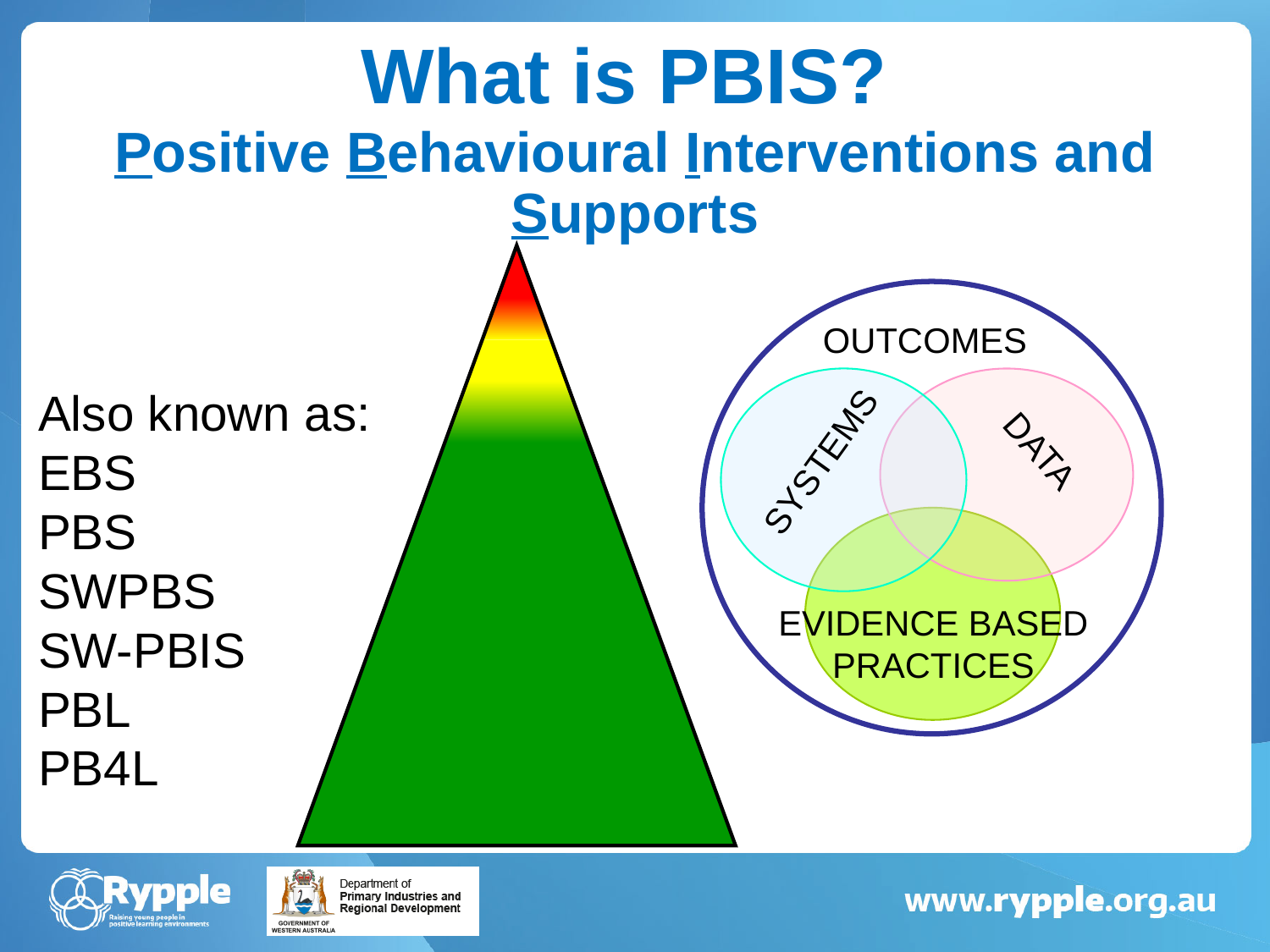

# What is PBIS?
Positive Behavioural Interventions and Supports

OUTCOMES

DATA
SYSTEMS

EVIDENCE BASED
PRACTICES
Also known as:
EBS
PBS
SWPBS
SW-PBIS
PBL
PB4L